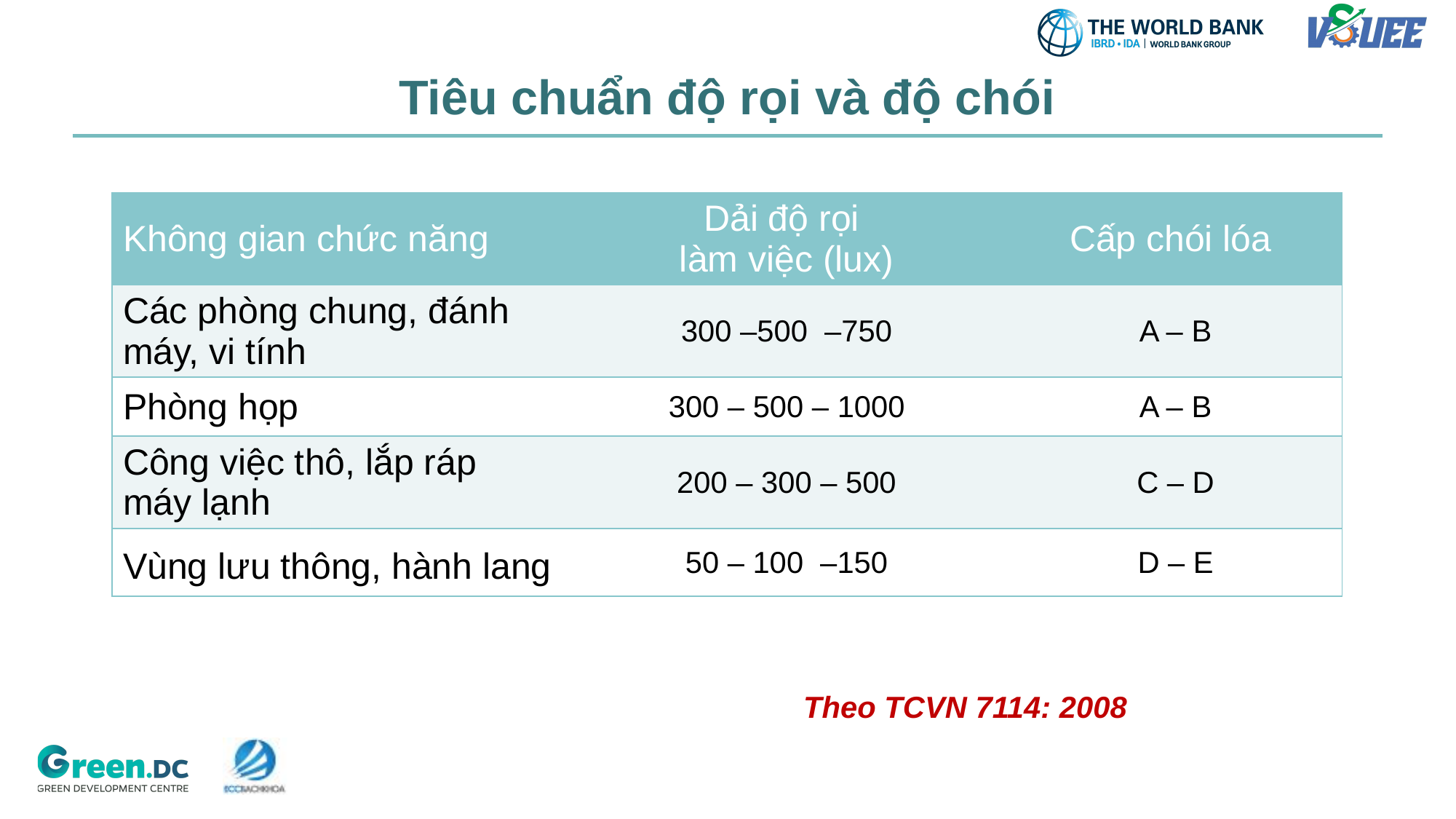

# Tiêu chuẩn độ rọi và độ chói
| Không gian chức năng | Dải độ rọi làm việc (lux) | Cấp chói lóa |
| --- | --- | --- |
| Các phòng chung, đánh máy, vi tính | 300 –500 –750 | A – B |
| Phòng họp | 300 – 500 – 1000 | A – B |
| Công việc thô, lắp ráp máy lạnh | 200 – 300 – 500 | C – D |
| Vùng lưu thông, hành lang | 50 – 100 –150 | D – E |
Theo TCVN 7114: 2008